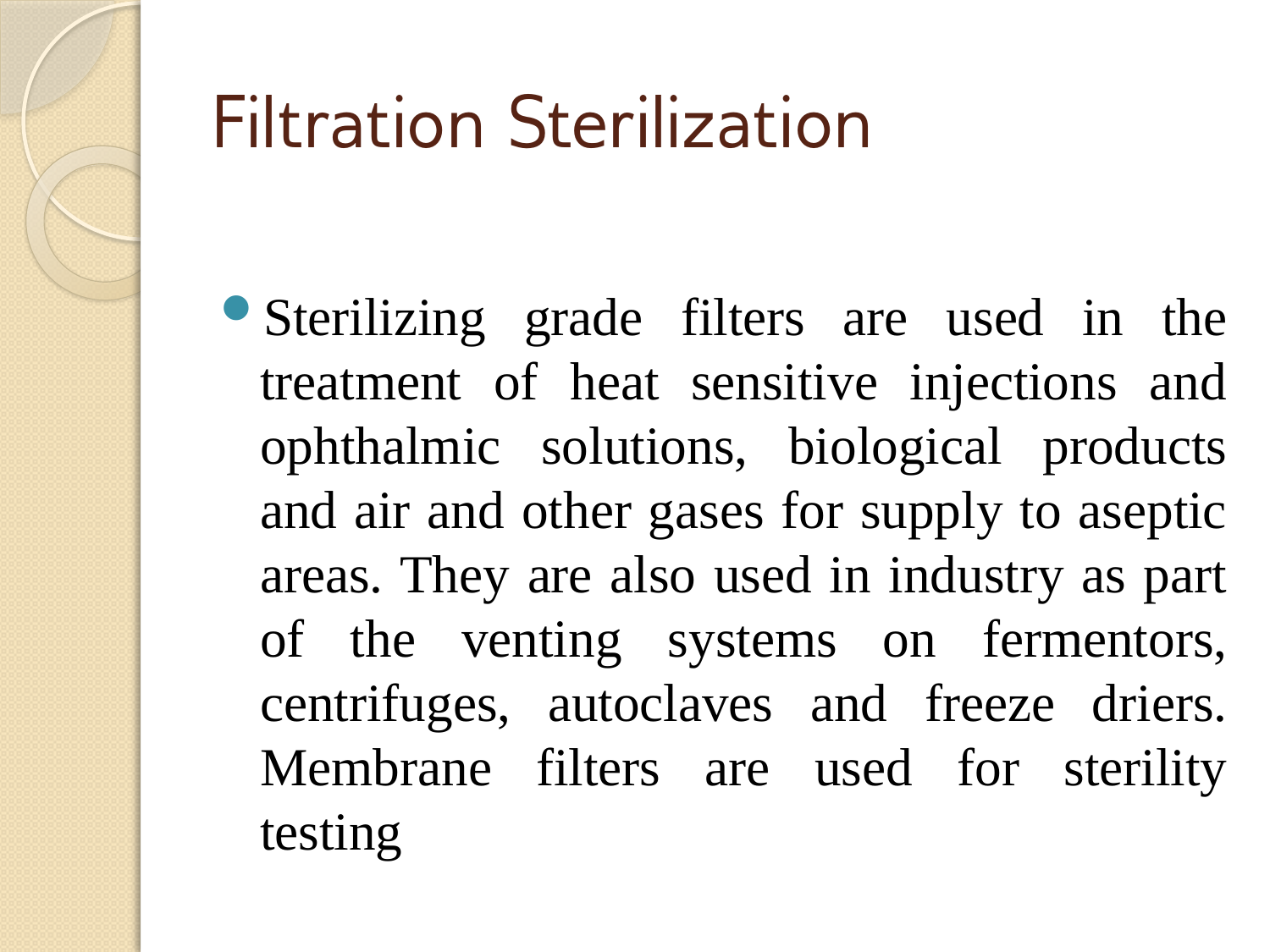

# Filtration Sterilization

Sterilizing grade filters are used in the treatment of heat sensitive injections and ophthalmic solutions, biological products and air and other gases for supply to aseptic areas. They are also used in industry as part of the venting systems on fermentors, centrifuges, autoclaves and freeze driers. Membrane filters are used for sterility testing